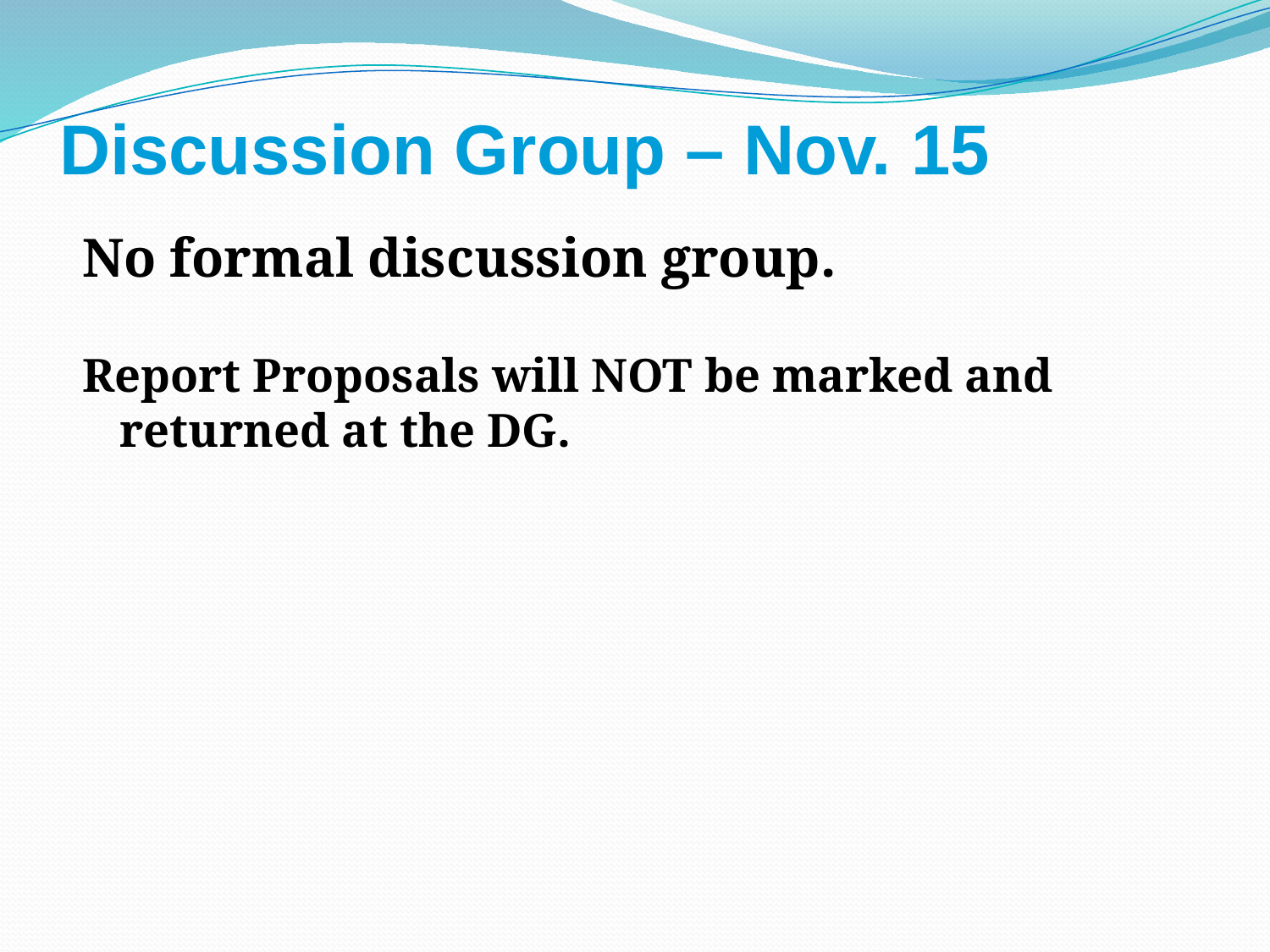

# Discussion Group – Nov. 15
No formal discussion group.

Report Proposals will NOT be marked and returned at the DG.